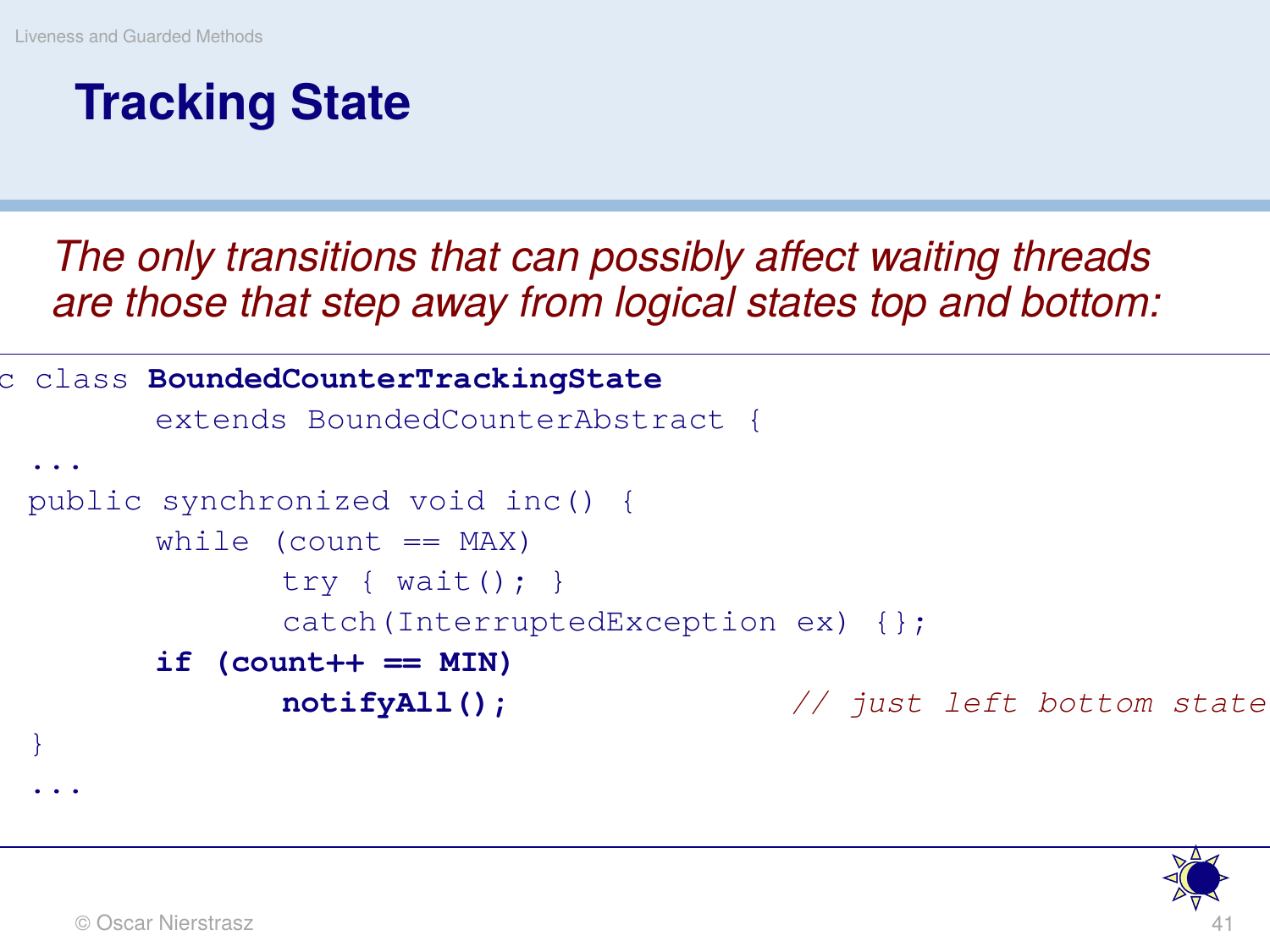

Liveness and Guarded Methods
# Tracking State
The only transitions that can possibly affect waiting threads are those that step away from logical states top and bottom:
public class BoundedCounterTrackingState
		extends BoundedCounterAbstract {
	...
	public synchronized void inc() {
		while (count == MAX)
			try { wait(); }
			catch(InterruptedException ex) {};
		if (count++ == MIN)
			notifyAll();			// just left bottom state
	}
	...
}

© Oscar Nierstrasz
41